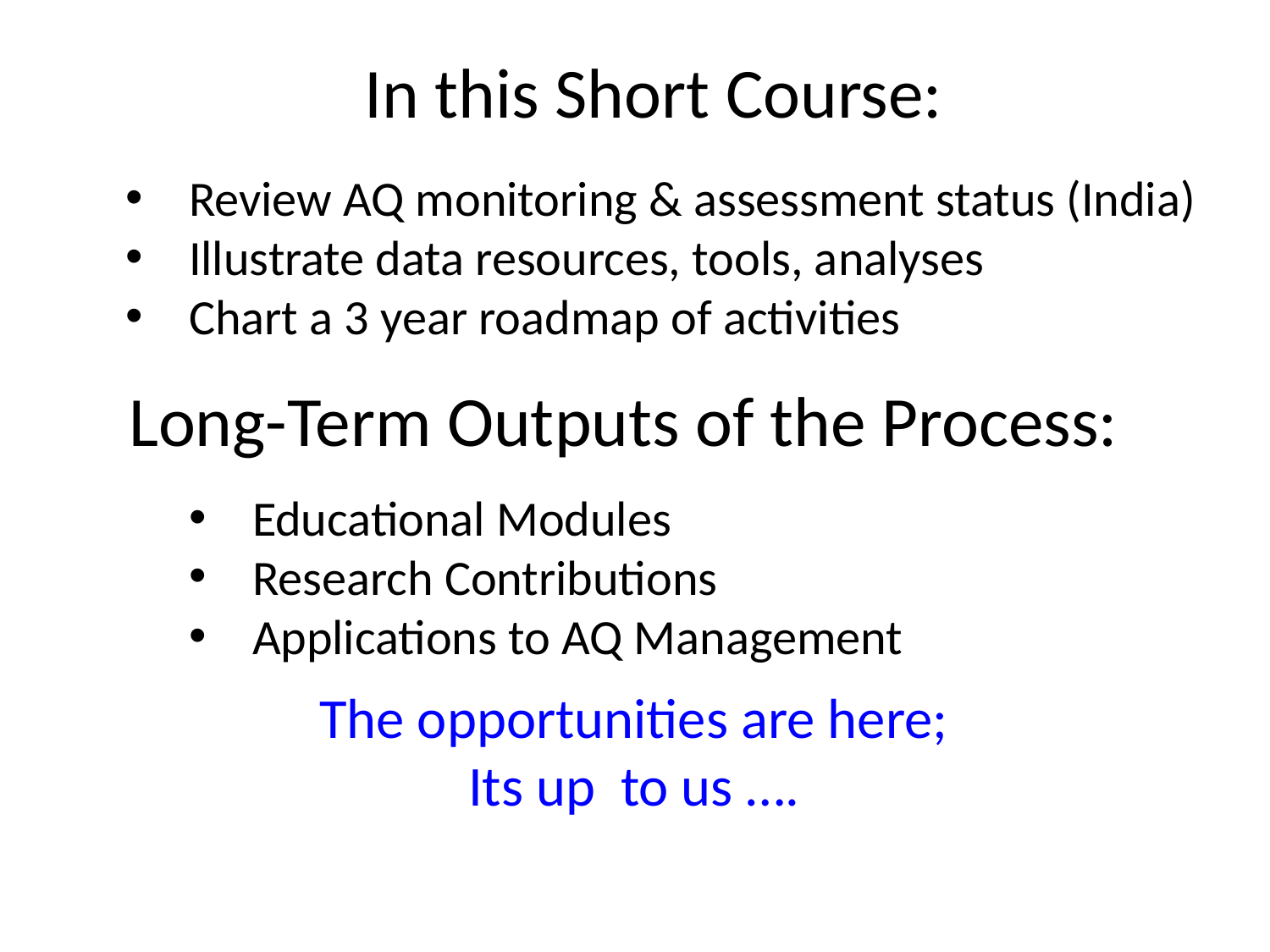

In this Short Course:
Review AQ monitoring & assessment status (India)
Illustrate data resources, tools, analyses
Chart a 3 year roadmap of activities
# Long-Term Outputs of the Process:
Educational Modules
Research Contributions
Applications to AQ Management
The opportunities are here;
Its up  to us ….